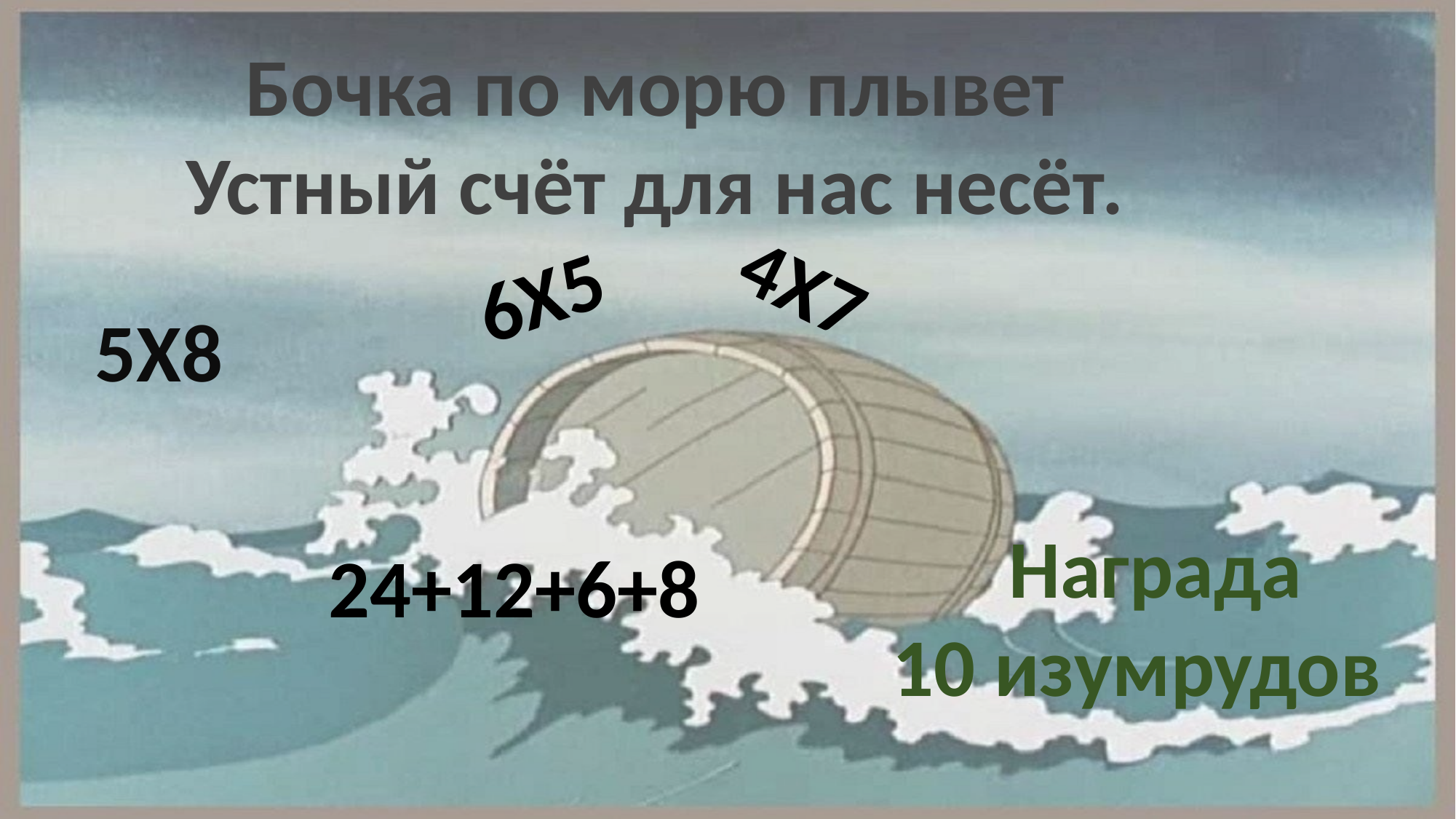

Бочка по морю плывет
Устный счёт для нас несёт.
4Х7
6Х5
5Х8
Награда
10 изумрудов
24+12+6+8